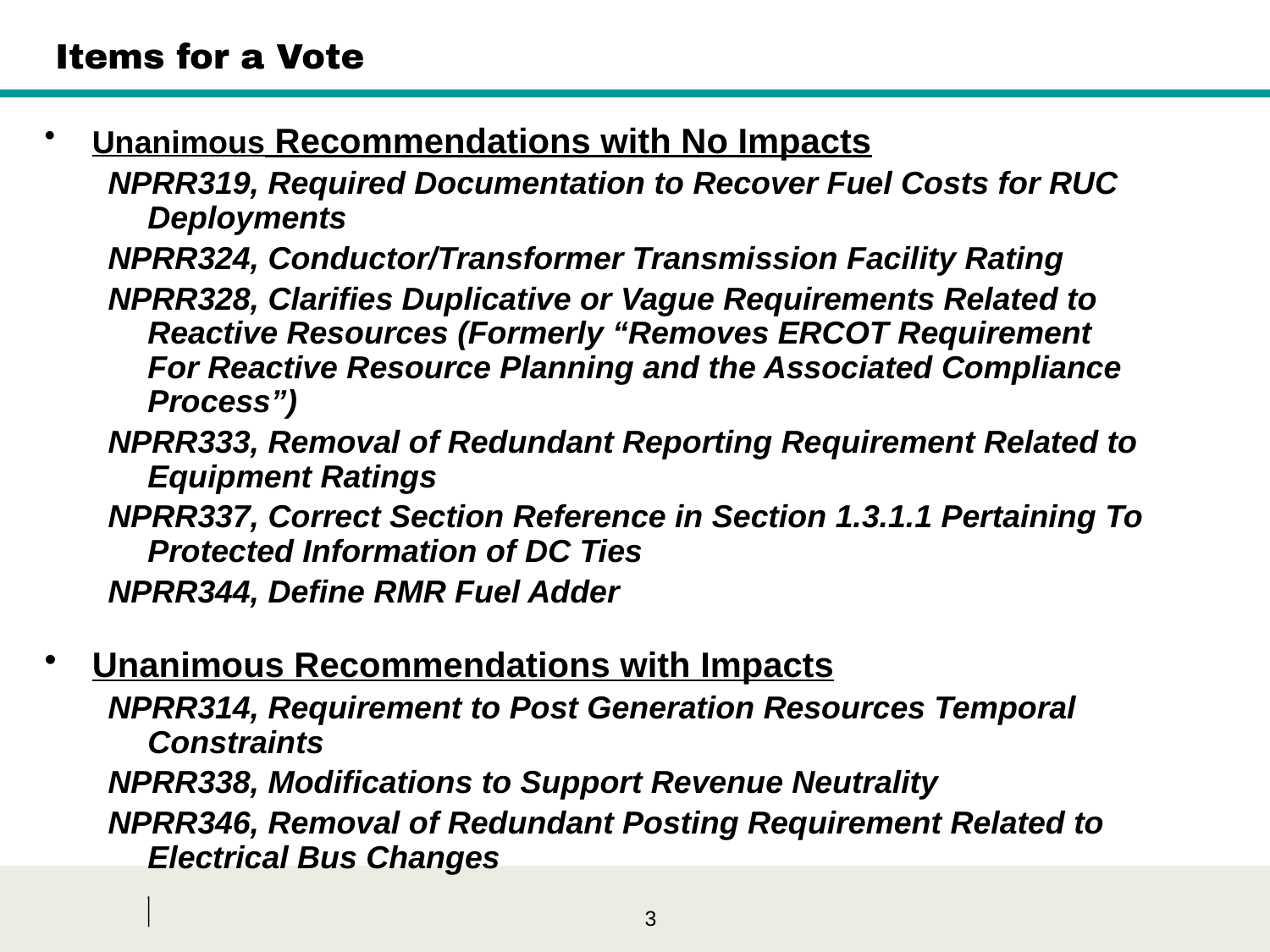

Items for a Vote
Unanimous Recommendations with No Impacts
NPRR319, Required Documentation to Recover Fuel Costs for RUC Deployments
NPRR324, Conductor/Transformer Transmission Facility Rating
NPRR328, Clarifies Duplicative or Vague Requirements Related to Reactive Resources (Formerly “Removes ERCOT Requirement For Reactive Resource Planning and the Associated Compliance Process”)
NPRR333, Removal of Redundant Reporting Requirement Related to Equipment Ratings
NPRR337, Correct Section Reference in Section 1.3.1.1 Pertaining To Protected Information of DC Ties
NPRR344, Define RMR Fuel Adder
Unanimous Recommendations with Impacts
NPRR314, Requirement to Post Generation Resources Temporal Constraints
NPRR338, Modifications to Support Revenue Neutrality
NPRR346, Removal of Redundant Posting Requirement Related to Electrical Bus Changes